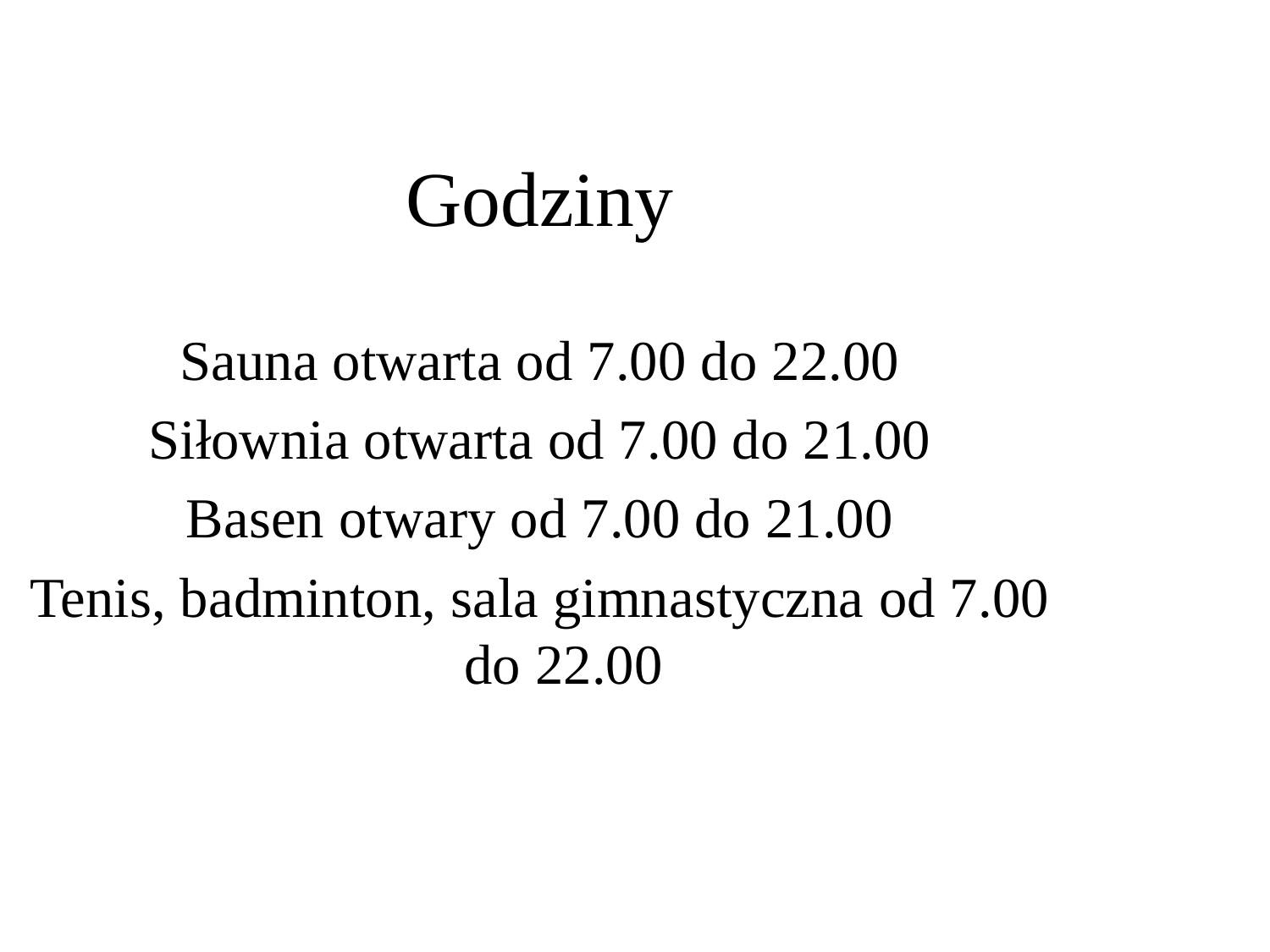

Godziny
Sauna otwarta od 7.00 do 22.00
Siłownia otwarta od 7.00 do 21.00
Basen otwary od 7.00 do 21.00
Tenis, badminton, sala gimnastyczna od 7.00 do 22.00